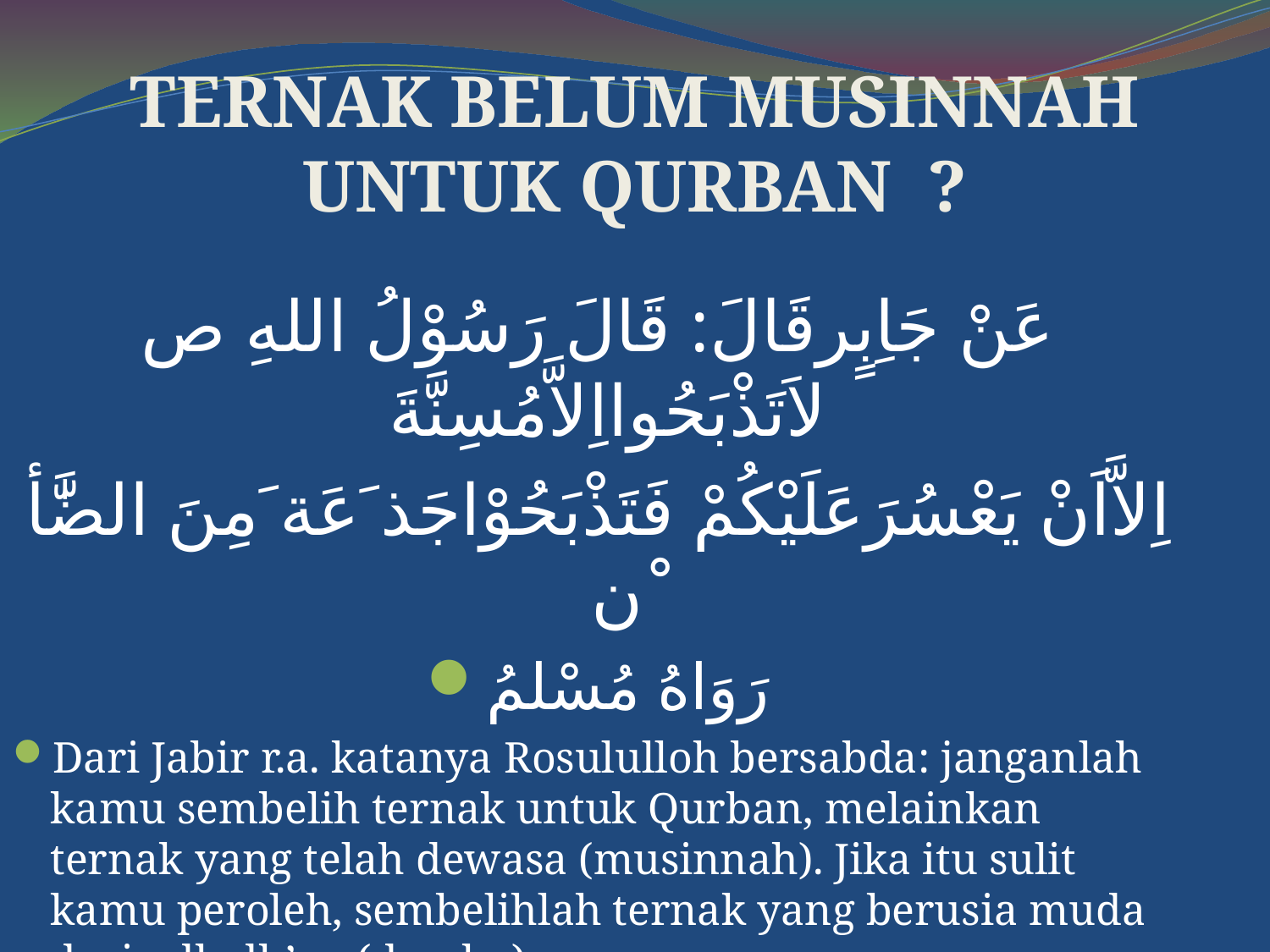

#
TERNAK BELUM MUSINNAH UNTUK QURBAN  ?
عَنْ جَاِبٍرقَالَ: قَالَ رَسُوْلُ اللهِ ص لاَتَذْبَحُوااِلاَّمُسِنَّةَ
اِلاَّاَنْ يَعْسُرَعَلَيْكُمْ فَتَذْبَحُوْاجَذ َعَة َمِنَ الضَّٰأ ْن
رَوَاهُ مُسْلمُ
Dari Jabir r.a. katanya Rosululloh bersabda: janganlah kamu sembelih ternak untuk Qurban, melainkan ternak yang telah dewasa (musinnah). Jika itu sulit kamu peroleh, sembelihlah ternak yang berusia muda dari adh dh’an (domba)
(Imam Muslim, Shohih Muslim:1910)